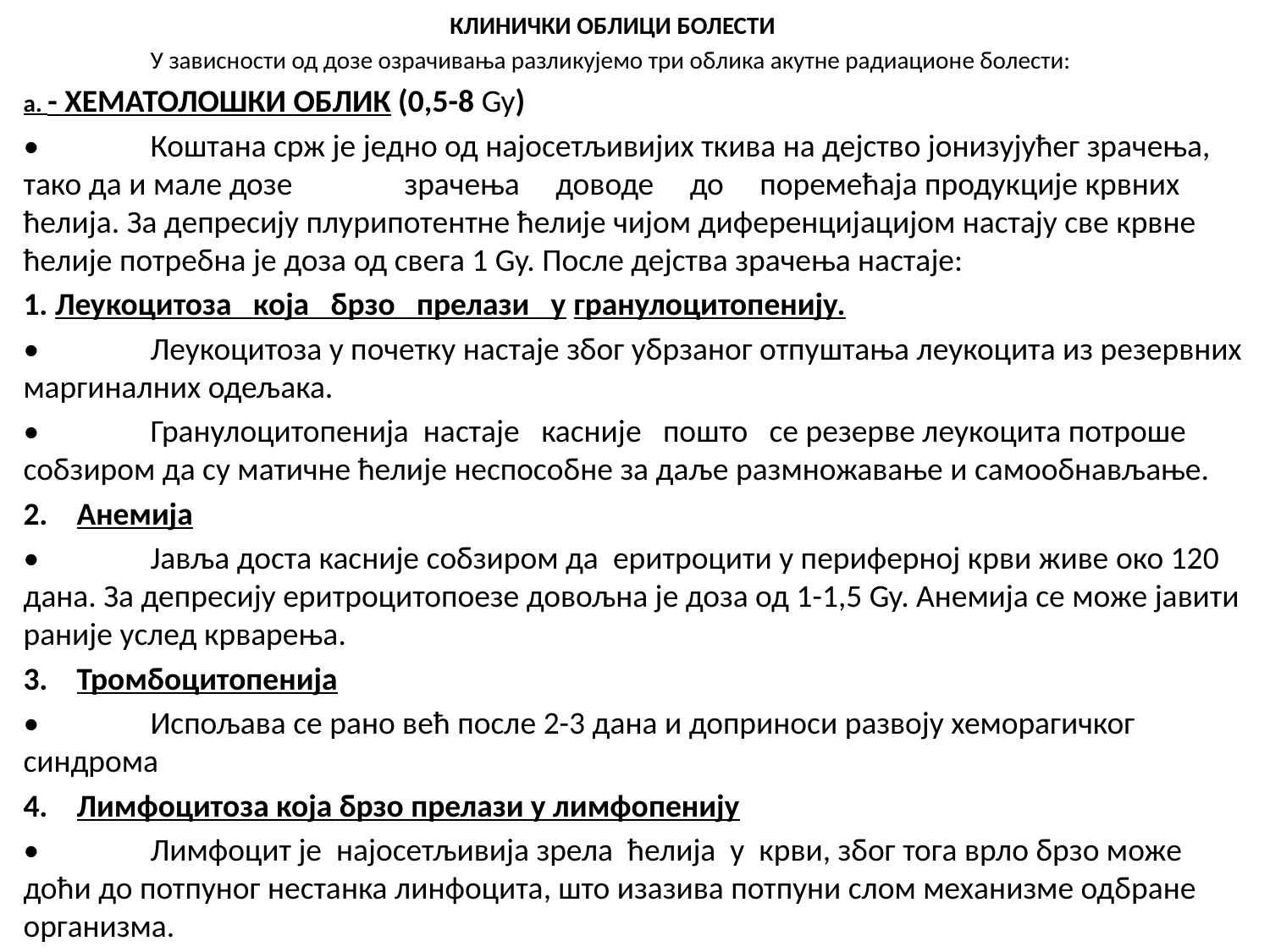

КЛИНИЧКИ ОБЛИЦИ БОЛЕСТИ
	У зависности од дозе озрачивања разликујемо три облика акутне радиационе болести:
a. - ХЕМАТОЛОШКИ ОБЛИК (0,5-8 Gy)
•	Коштана срж је једно од најосетљивијих ткива на дејство јонизујућег зрачења, тако да и мале дозе	зрачења     доводе     до     поремећаја продукције крвних ћелија. За депресију плурипотентне ћелије чијом диференцијацијом настају све крвне ћелије потребна је доза од свега 1 Gy. После дејства зрачења настаје:
1. Леукоцитоза   која   брзо   прелази   у гранулоцитопенију.
•	Леукоцитоза у почетку настаје због убрзаног отпуштања леукоцита из резервних маргиналних одељака.
•	Гранулоцитопенија  настаје   касније   пошто   се резерве леукоцита потроше собзиром да су матичне ћелије неспособне за даље размножавање и самообнављање.
2.    Анемија
•	Јавља доста касније собзиром да  еритроцити у периферној крви живе око 120 дана. За депресију еритроцитопоезе довољна је доза од 1-1,5 Gy. Анемија се може јавити раније услед крварења.
3.    Тромбоцитопенија
•	Испољава се рано већ после 2-3 дана и доприноси развоју хеморагичког синдрома
4.    Лимфоцитоза која брзо прелази у лимфопенију
•	Лимфоцит је  најосетљивија зрела  ћелија  у  крви, због тога врло брзо може доћи до потпуног нестанка линфоцита, што изазива потпуни слом механизме одбране организма.